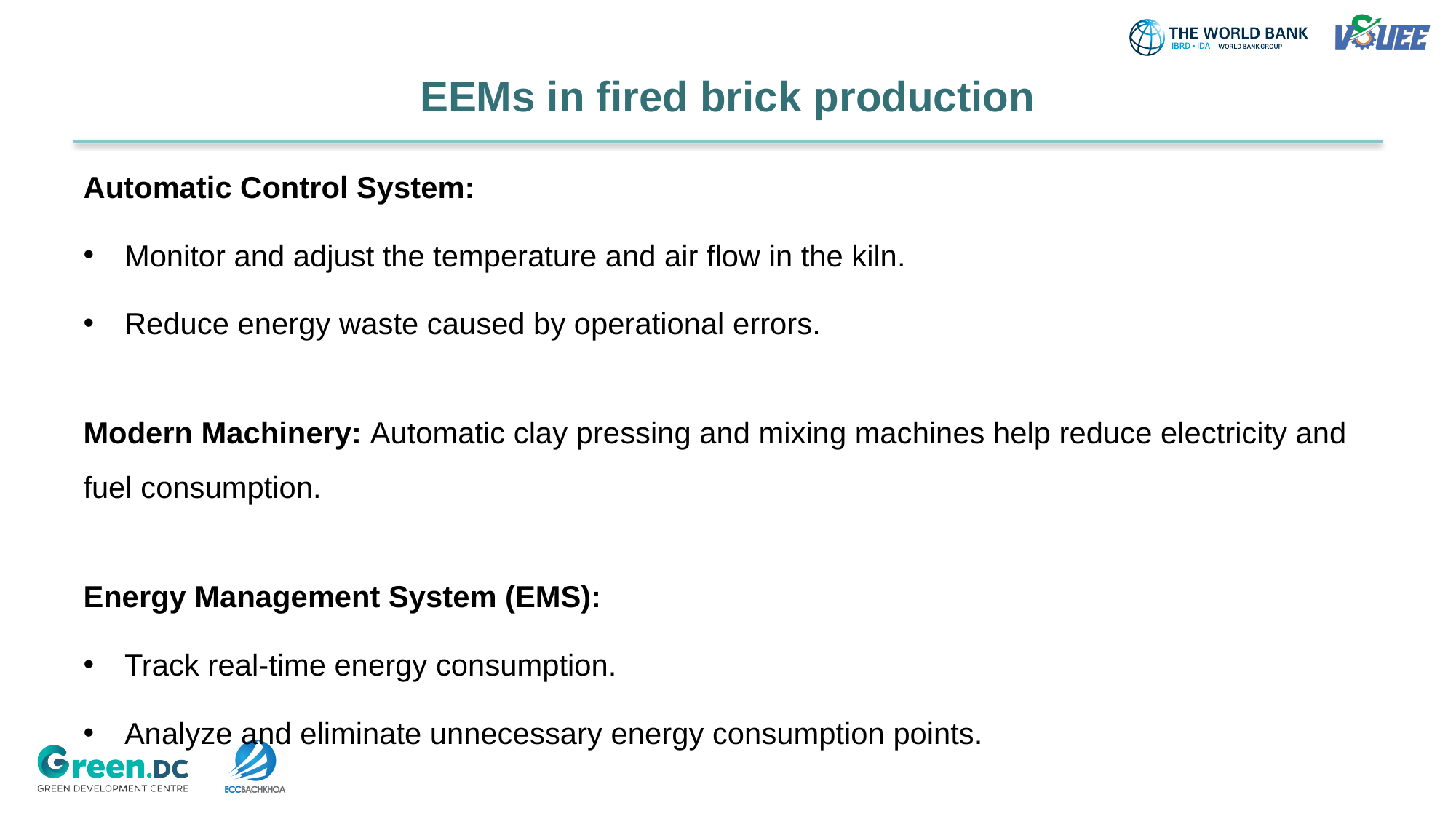

# EEMs in fired brick production
Automatic Control System:
Monitor and adjust the temperature and air flow in the kiln.
Reduce energy waste caused by operational errors.

Modern Machinery: Automatic clay pressing and mixing machines help reduce electricity and fuel consumption.
Energy Management System (EMS):
Track real-time energy consumption.
Analyze and eliminate unnecessary energy consumption points.